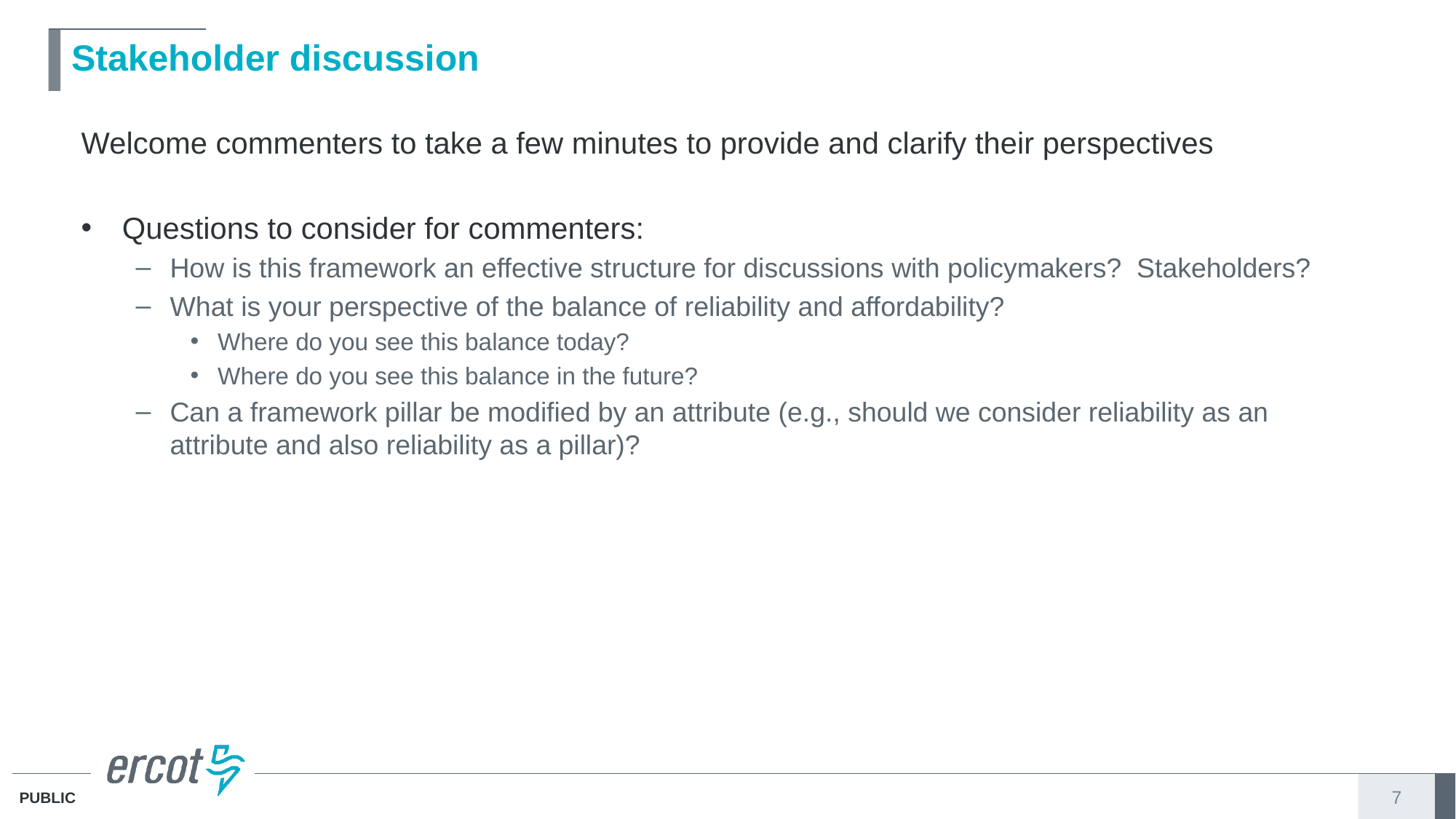

# Stakeholder discussion
Welcome commenters to take a few minutes to provide and clarify their perspectives

Questions to consider for commenters:
How is this framework an effective structure for discussions with policymakers?  Stakeholders?
What is your perspective of the balance of reliability and affordability?
Where do you see this balance today?
Where do you see this balance in the future?
Can a framework pillar be modified by an attribute (e.g., should we consider reliability as an attribute and also reliability as a pillar)?
7